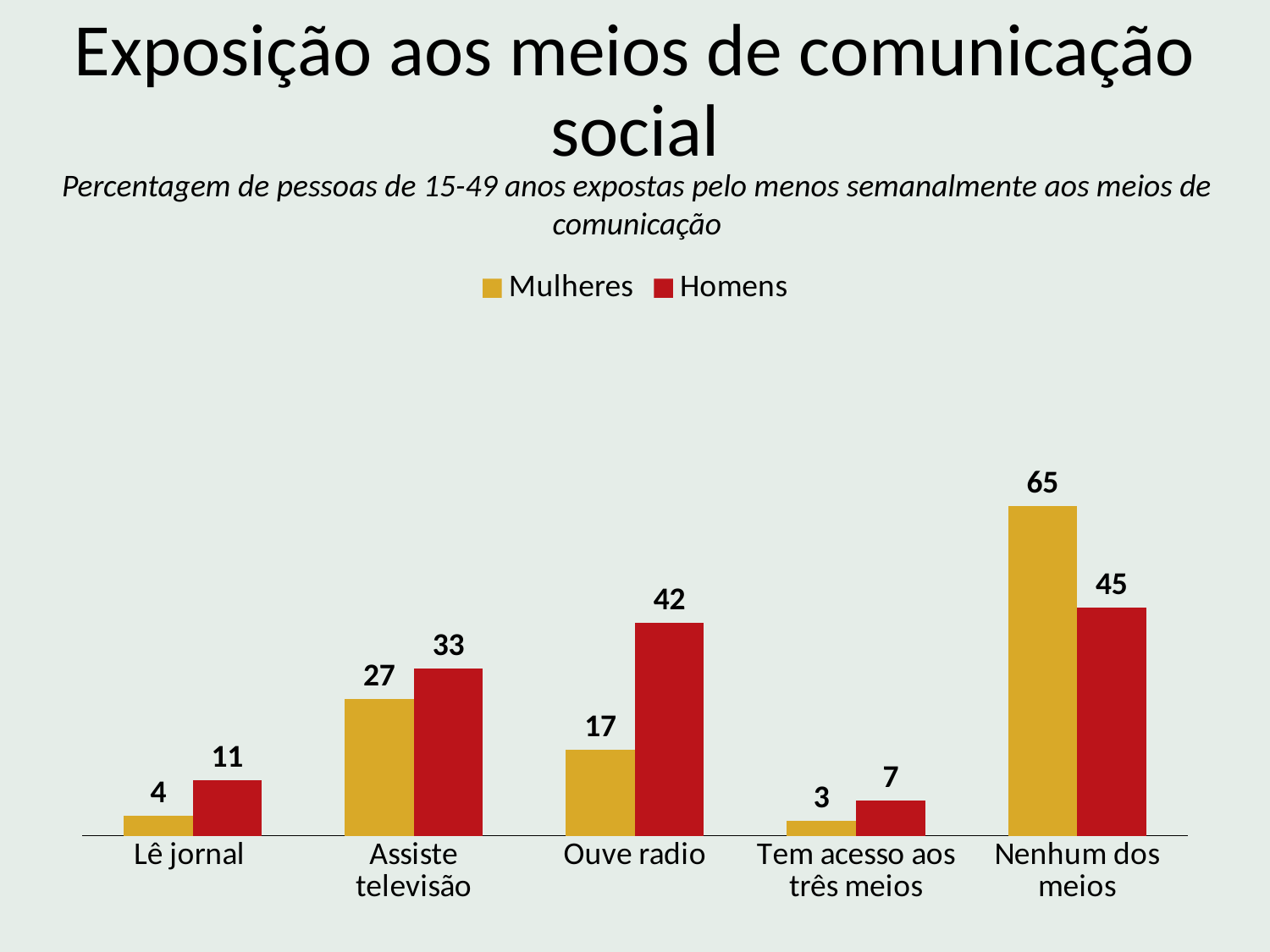

# Exposição aos meios de comunicação social
Percentagem de pessoas de 15-49 anos expostas pelo menos semanalmente aos meios de comunicação

### Chart

| Category | Mulheres | Homens |
|---|---|---|
| Lê jornal  | 4.0 | 11.0 |
| Assiste televisão | 27.0 | 33.0 |
| Ouve radio | 17.0 | 42.0 |
| Tem acesso aos três meios | 3.0 | 7.0 |
| Nenhum dos meios | 65.0 | 45.0 |